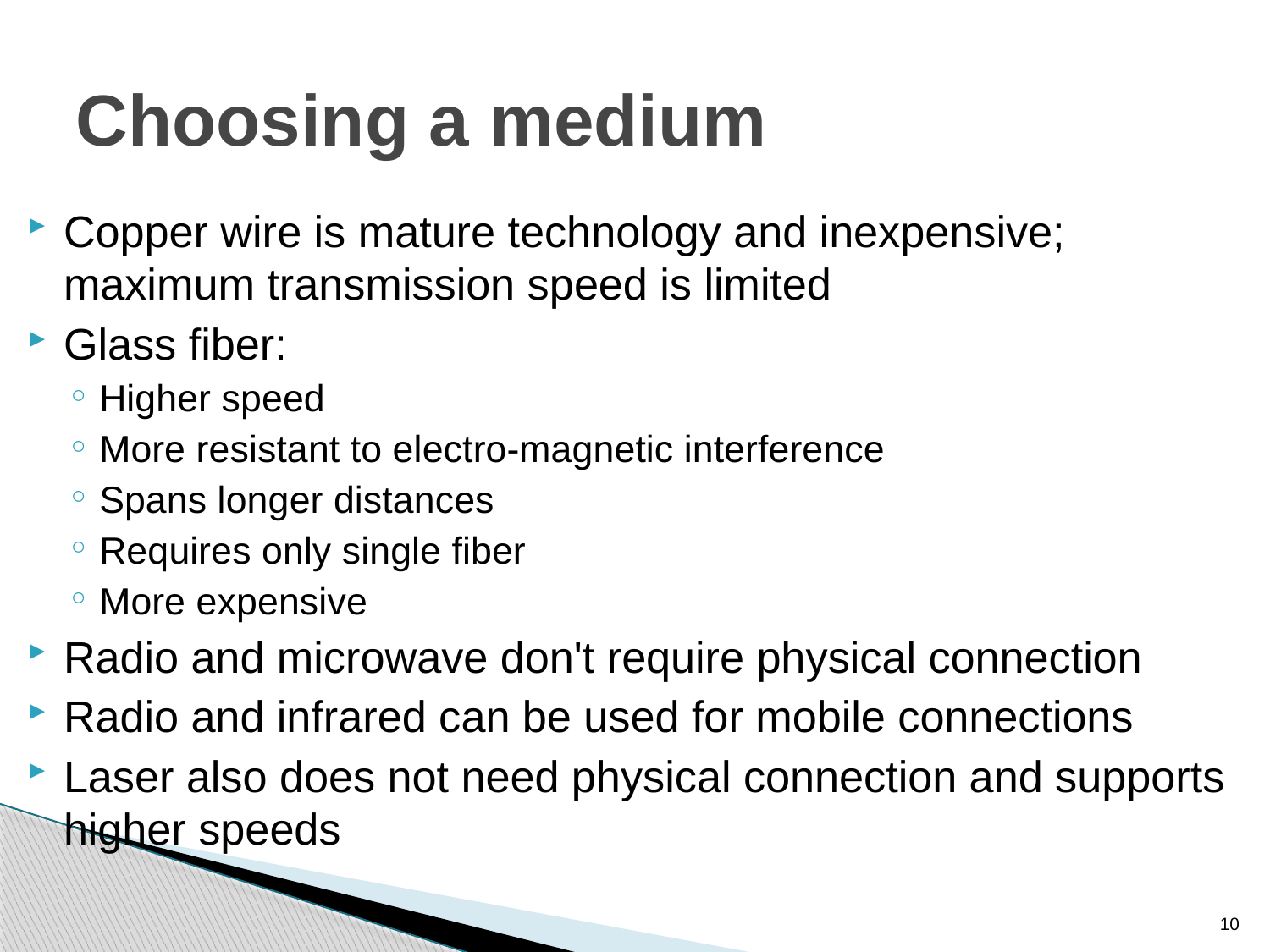

# Choosing a medium
Copper wire is mature technology and inexpensive; maximum transmission speed is limited
Glass fiber:
Higher speed
More resistant to electro-magnetic interference
Spans longer distances
Requires only single fiber
More expensive
Radio and microwave don't require physical connection
Radio and infrared can be used for mobile connections
Laser also does not need physical connection and supports higher speeds

10